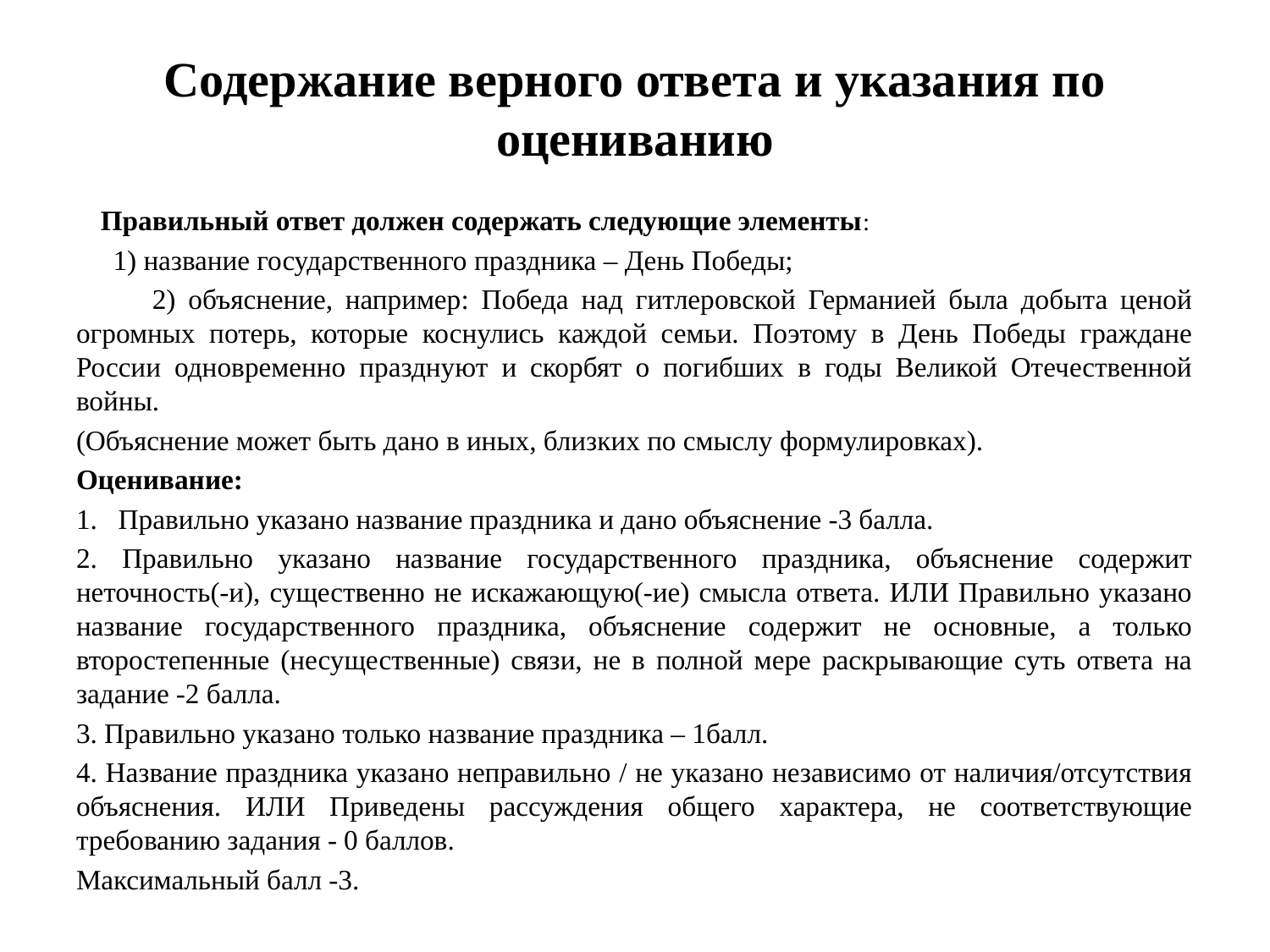

# Содержание верного ответа и указания по оцениванию
    Правильный ответ должен содержать следующие элементы:
      1) название государственного праздника – День Победы;
      2) объяснение, например: Победа над гитлеровской Германией была добыта ценой огромных потерь, которые коснулись каждой семьи. Поэтому в День Победы граждане России одновременно празднуют и скорбят о погибших в годы Великой Отечественной войны.
(Объяснение может быть дано в иных, близких по смыслу формулировках).
Оценивание:
1.   Правильно указано название праздника и дано объяснение -3 балла.
2. Правильно указано название государственного праздника, объяснение содержит неточность(-и), существенно не искажающую(-ие) смысла ответа. ИЛИ Правильно указано название государственного праздника, объяснение содержит не основные, а только второстепенные (несущественные) связи, не в полной мере раскрывающие суть ответа на задание -2 балла.
3. Правильно указано только название праздника – 1балл.
4. Название праздника указано неправильно / не указано независимо от наличия/отсутствия объяснения. ИЛИ Приведены рассуждения общего характера, не соответствующие требованию задания - 0 баллов.
Максимальный балл -3.